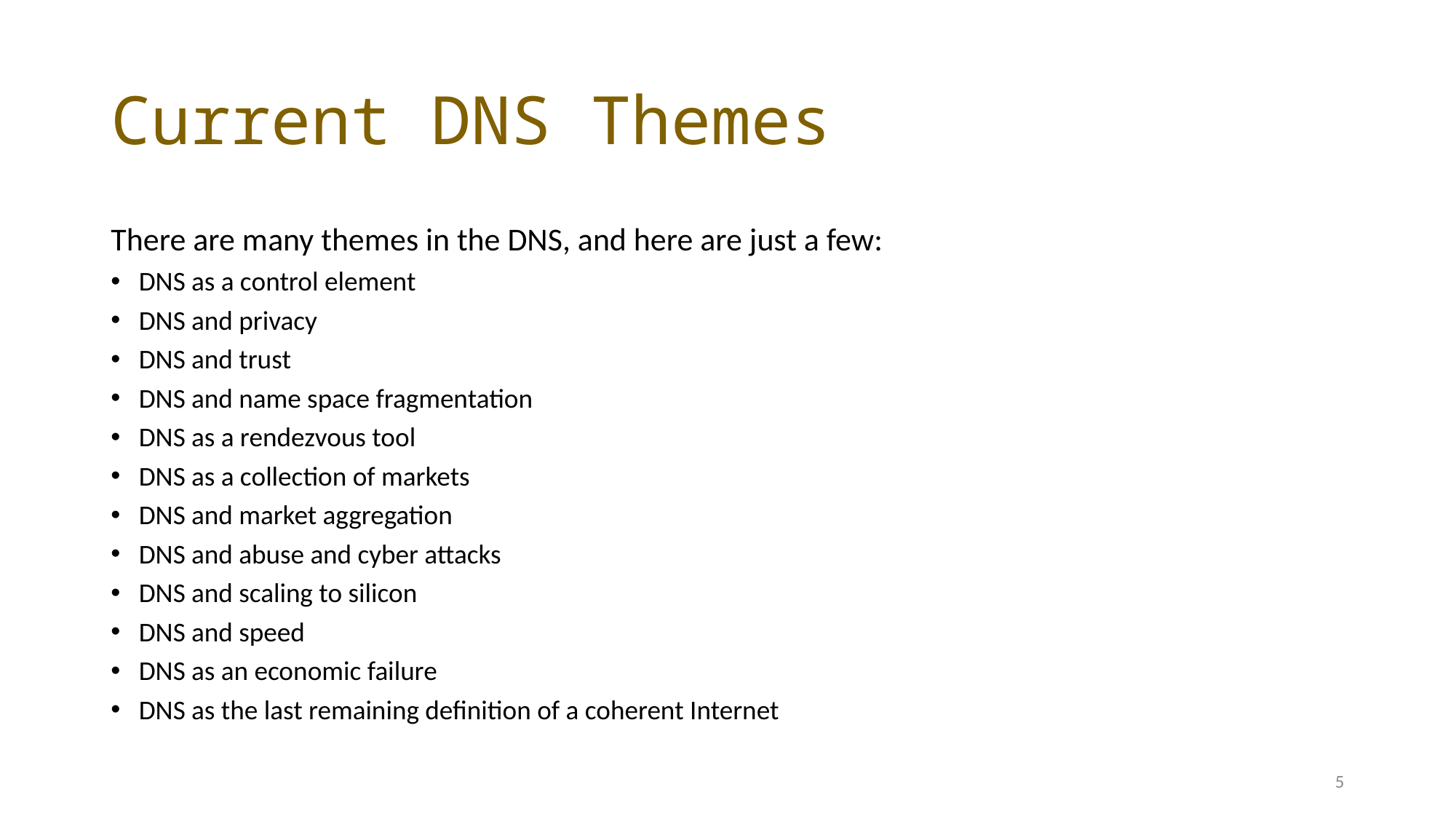

# Current DNS Themes
There are many themes in the DNS, and here are just a few:
DNS as a control element
DNS and privacy
DNS and trust
DNS and name space fragmentation
DNS as a rendezvous tool
DNS as a collection of markets
DNS and market aggregation
DNS and abuse and cyber attacks
DNS and scaling to silicon
DNS and speed
DNS as an economic failure
DNS as the last remaining definition of a coherent Internet
5